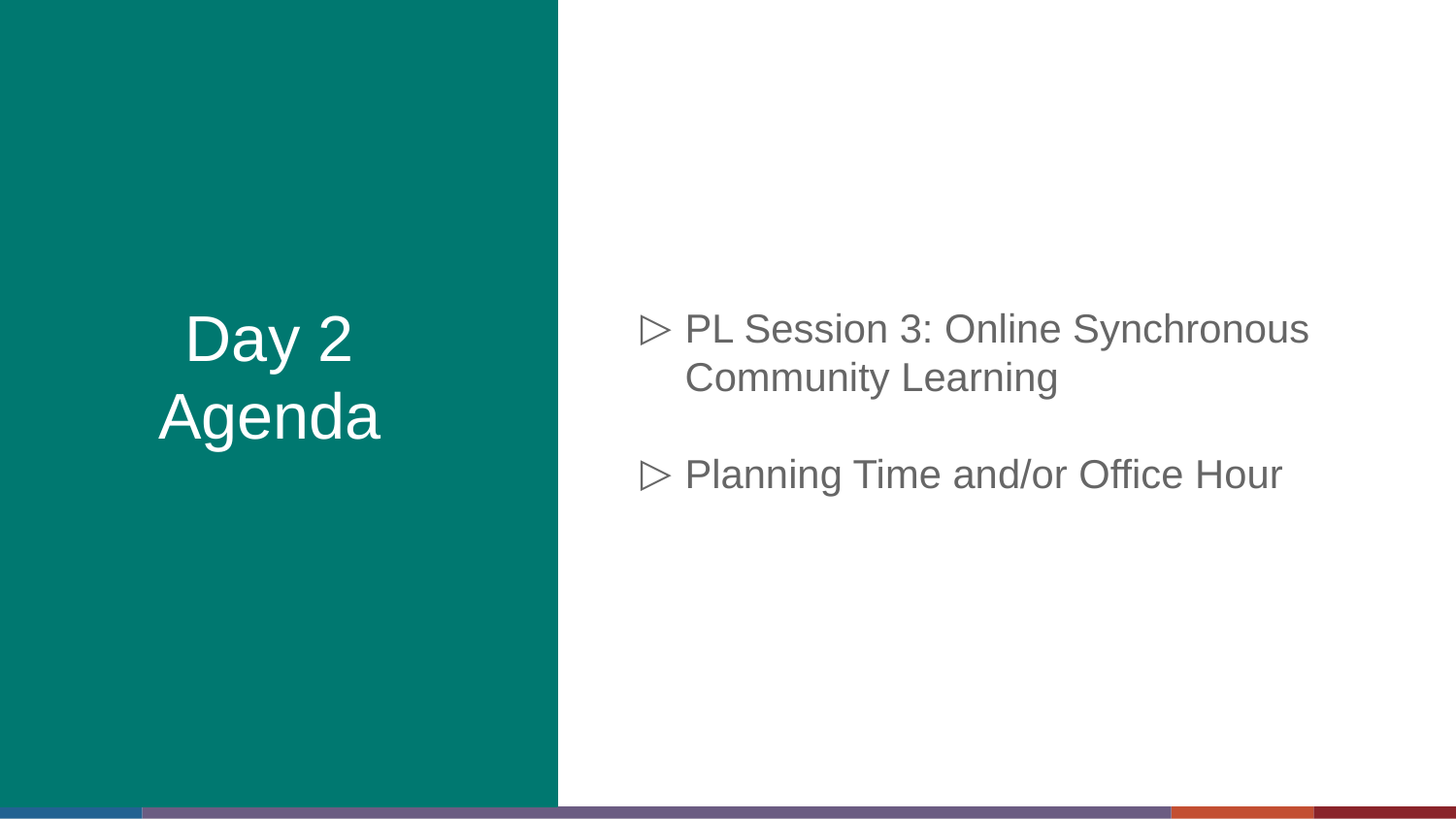

Day 2
Agenda

PL Session 3: Online Synchronous Community Learning

Planning Time and/or Office Hour